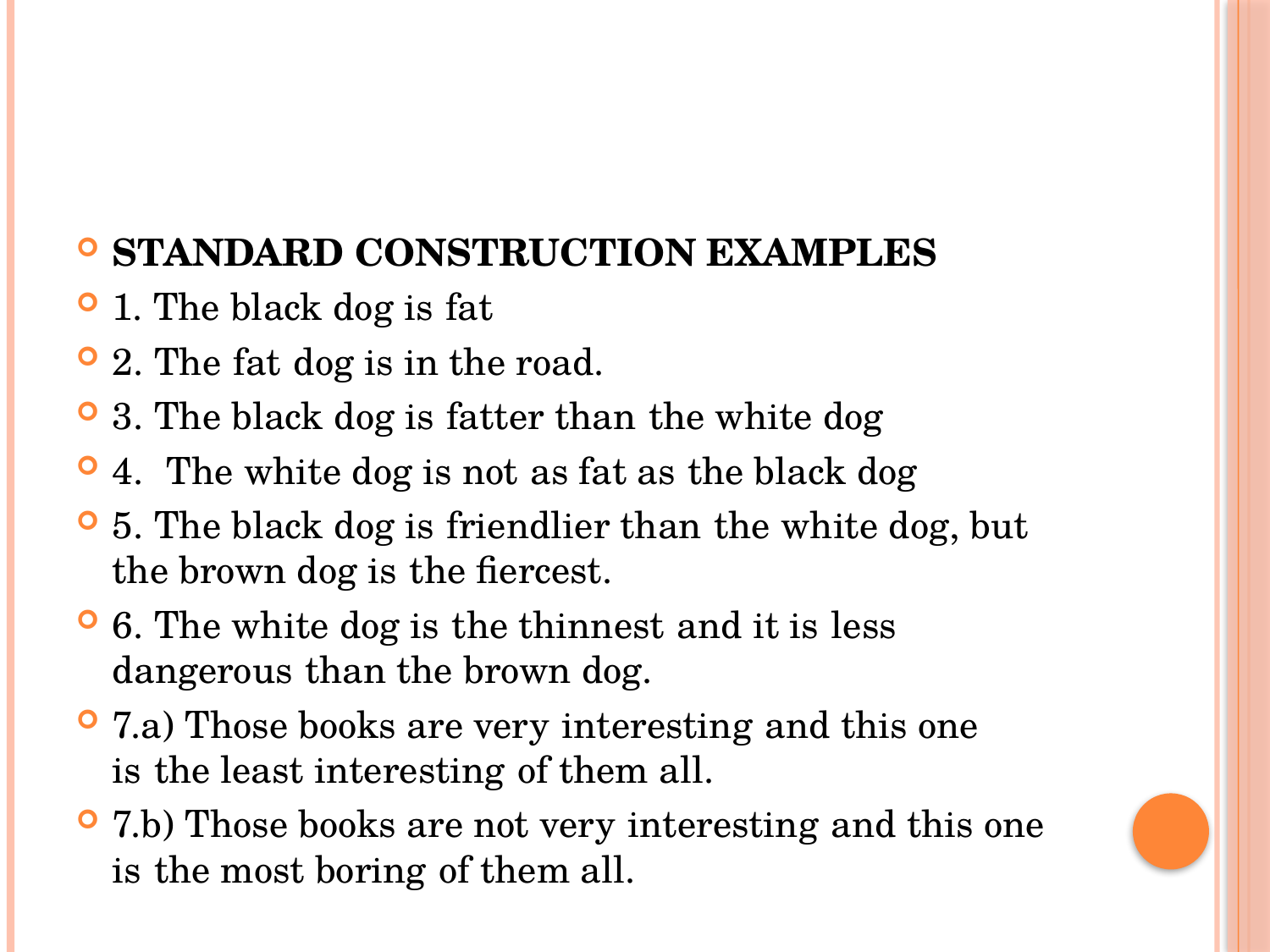

#
STANDARD CONSTRUCTION EXAMPLES
1. The black dog is fat
2. The fat dog is in the road.
3. The black dog is fatter than the white dog
4.  The white dog is not as fat as the black dog
5. The black dog is friendlier than the white dog, but the brown dog is the fiercest.
6. The white dog is the thinnest and it is less dangerous than the brown dog.
7.a) Those books are very interesting and this one is the least interesting of them all.
7.b) Those books are not very interesting and this one is the most boring of them all.